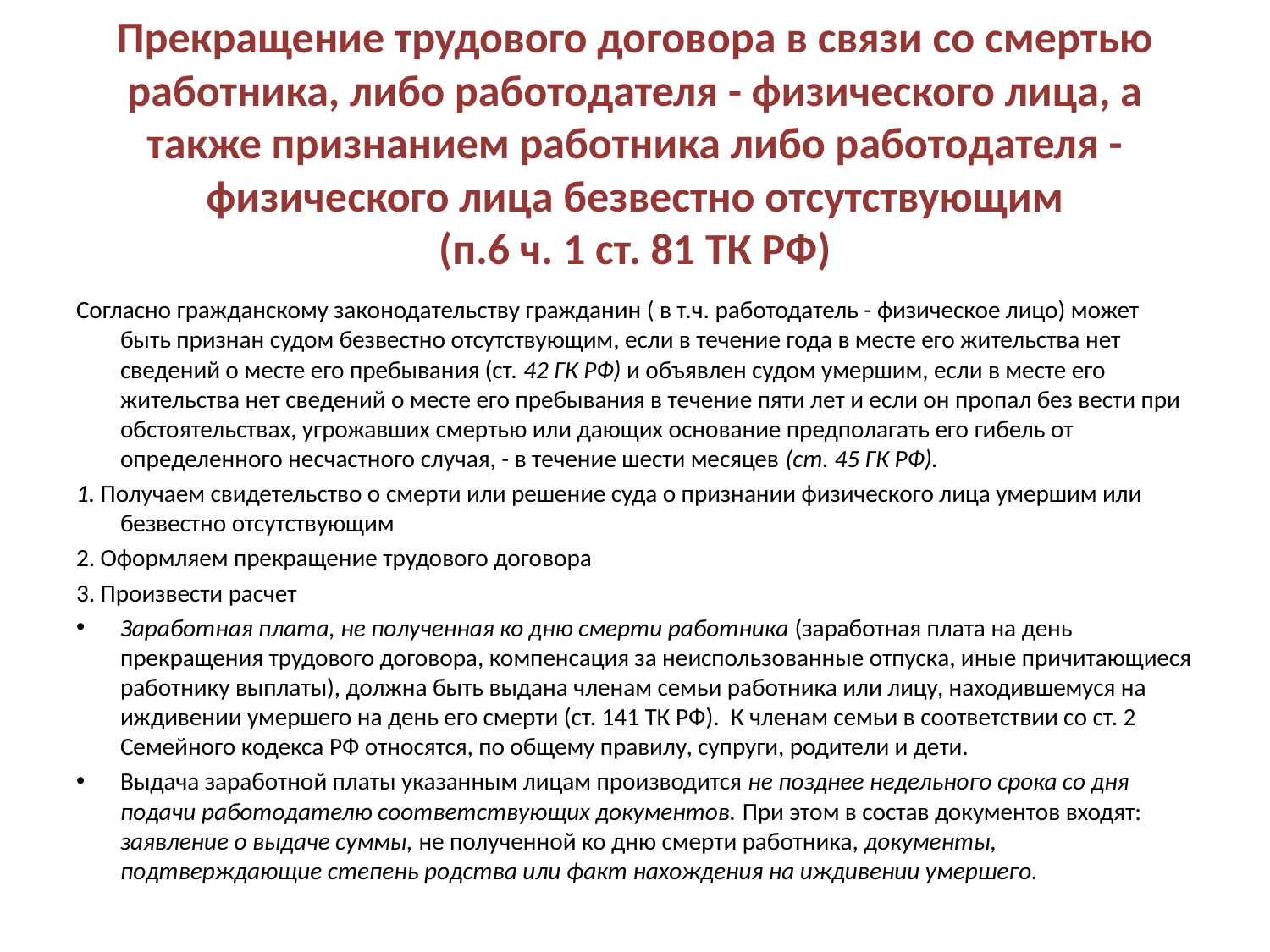

# Прекращение трудового договора в связи со смертью работника, либо работодателя - физического лица, а также признанием работника либо работодателя - физического лица безвестно отсутствующим (п.6 ч. 1 ст. 81 ТК РФ)
Согласно гражданскому законодательству гражданин ( в т.ч. работодатель - физическое лицо) может быть признан судом безвестно отсутствующим, если в течение года в месте его жительства нет сведений о месте его пребывания (ст. 42 ГК РФ) и объявлен судом умершим, если в месте его жительства нет сведений о месте его пребывания в течение пяти лет и если он пропал без вести при обстоятельствах, угрожавших смертью или дающих основание предполагать его гибель от определенного несчастного случая, - в течение шести месяцев (ст. 45 ГК РФ).
1. Получаем свидетельство о смерти или решение суда о признании физического лица умершим или безвестно отсутствующим
2. Оформляем прекращение трудового договора
3. Произвести расчет
Заработная плата, не полученная ко дню смерти работника (заработная плата на день прекращения трудового договора, компенсация за неиспользованные отпуска, иные причитающиеся работнику выплаты), должна быть выдана членам семьи работника или лицу, находившемуся на иждивении умершего на день его смерти (ст. 141 ТК РФ).  К членам семьи в соответствии со ст. 2 Семейного кодекса РФ относятся, по общему правилу, супруги, родители и дети.
Выдача заработной платы указанным лицам производится не позднее недельного срока со дня подачи работодателю соответствующих документов. При этом в состав документов входят: заявление о выдаче суммы, не полученной ко дню смерти работника, документы, подтверждающие степень родства или факт нахождения на иждивении умершего.